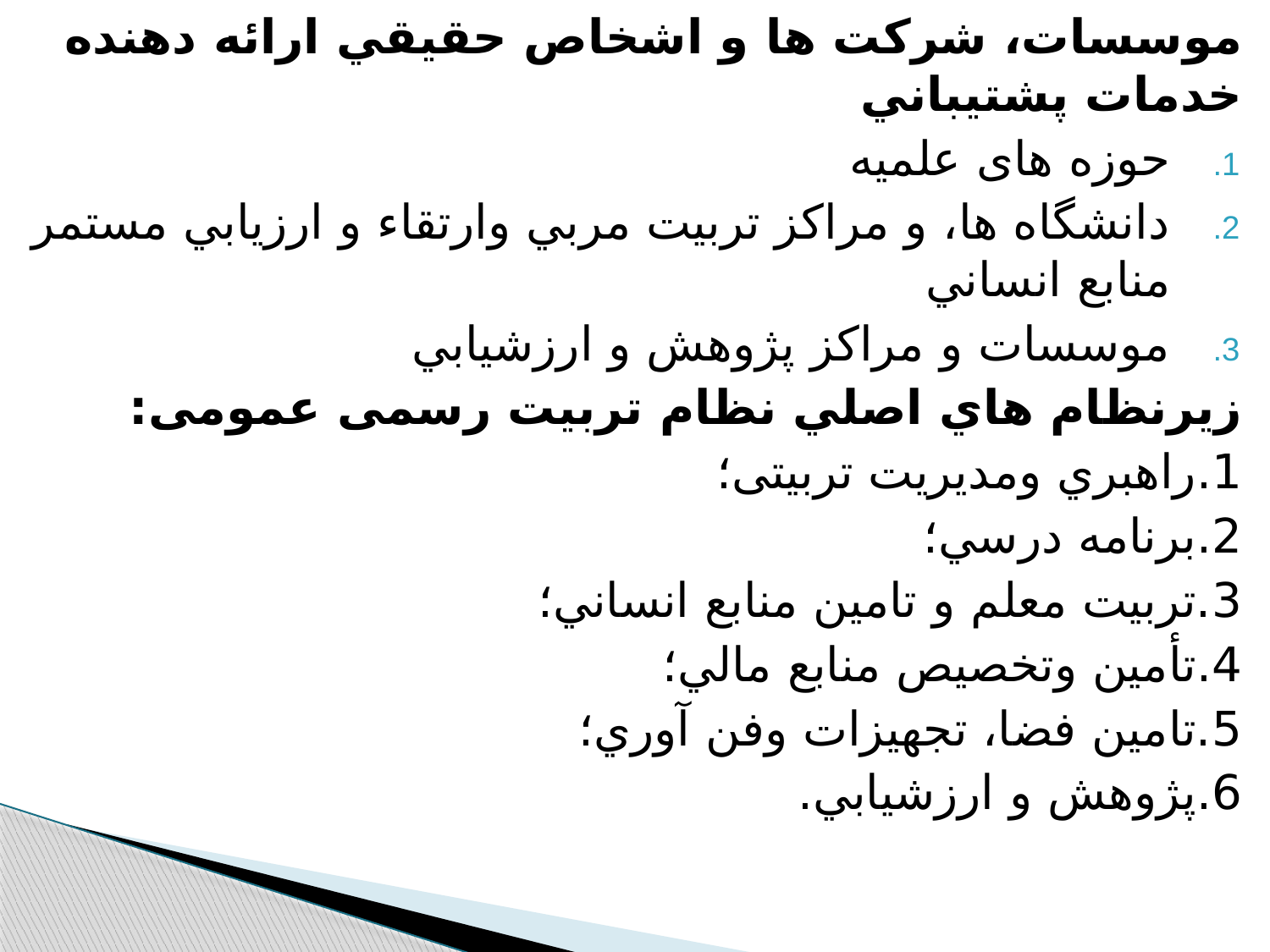

موسسات، شرکت ها و اشخاص حقيقي ارائه دهنده خدمات پشتيباني
حوزه های علميه
دانشگاه ها، و مراكز تربيت مربي وارتقاء و ارزيابي مستمر منابع انساني
موسسات و مراكز پژوهش و ارزشيابي
زيرنظام هاي اصلي نظام تربیت رسمی عمومی:
1.راهبري ومديريت تربيتی؛
2.برنامه درسي؛
3.تربيت معلم و تامين منابع انساني؛
4.تأمين وتخصيص منابع مالي؛
5.تامين فضا، تجهيزات وفن آوري؛
6.پژوهش و ارزشيابي.